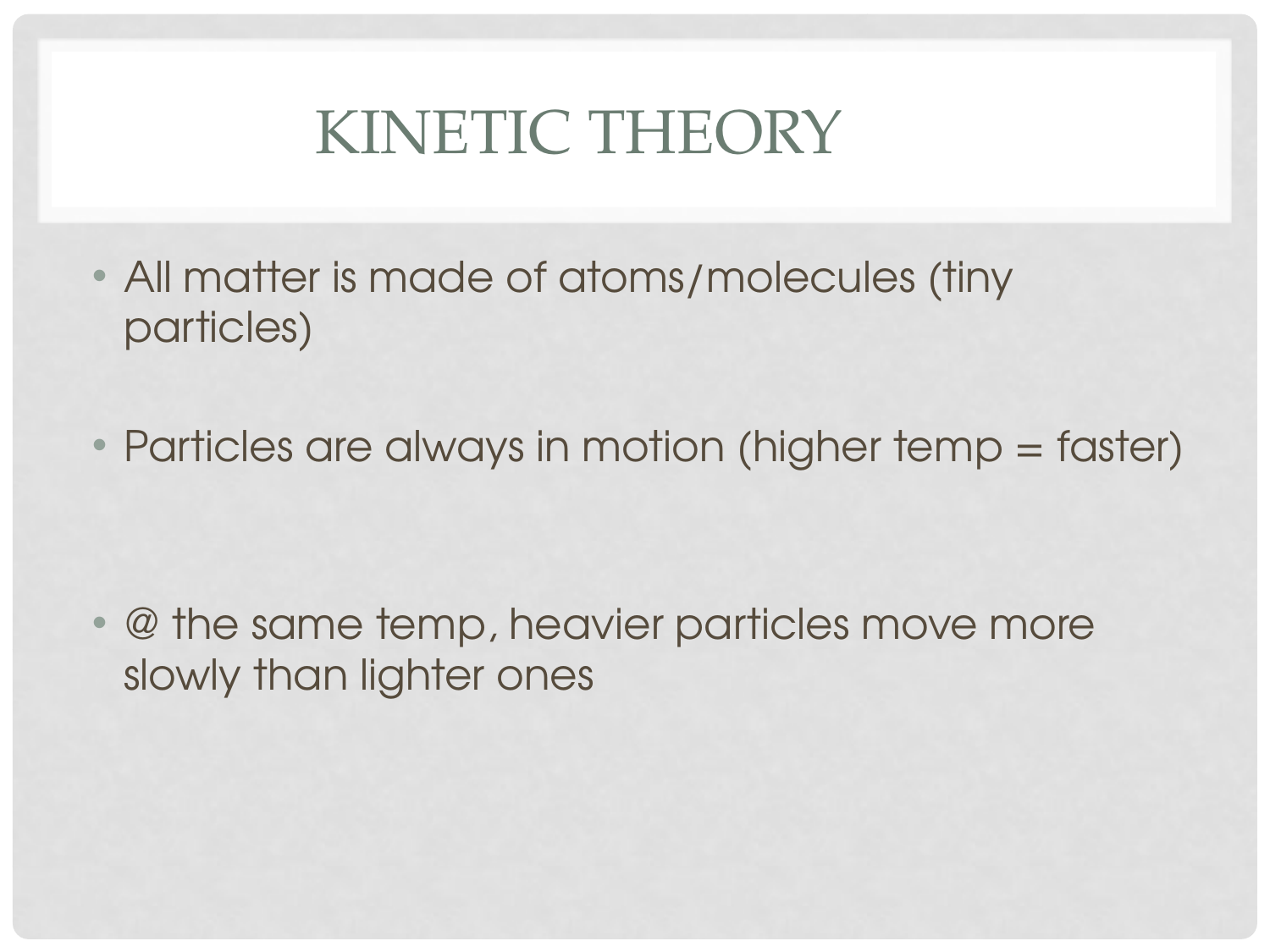

# Kinetic Theory
All matter is made of atoms/molecules (tiny particles)

Particles are always in motion (higher temp = faster)

@ the same temp, heavier particles move more slowly than lighter ones